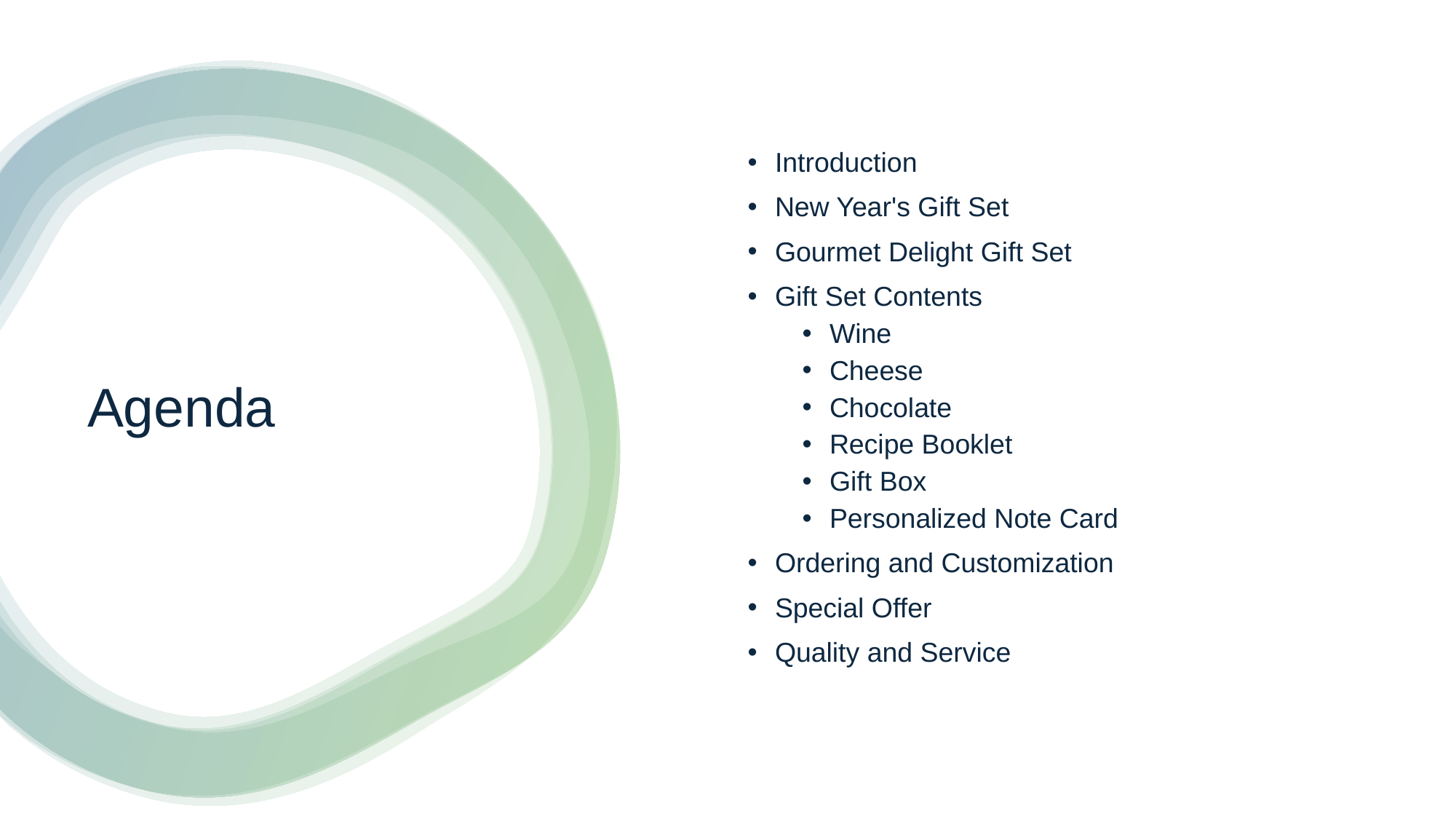

Introduction
New Year's Gift Set
Gourmet Delight Gift Set
Gift Set Contents
Wine
Cheese
Chocolate
Recipe Booklet
Gift Box
Personalized Note Card
Ordering and Customization
Special Offer
Quality and Service
# Agenda